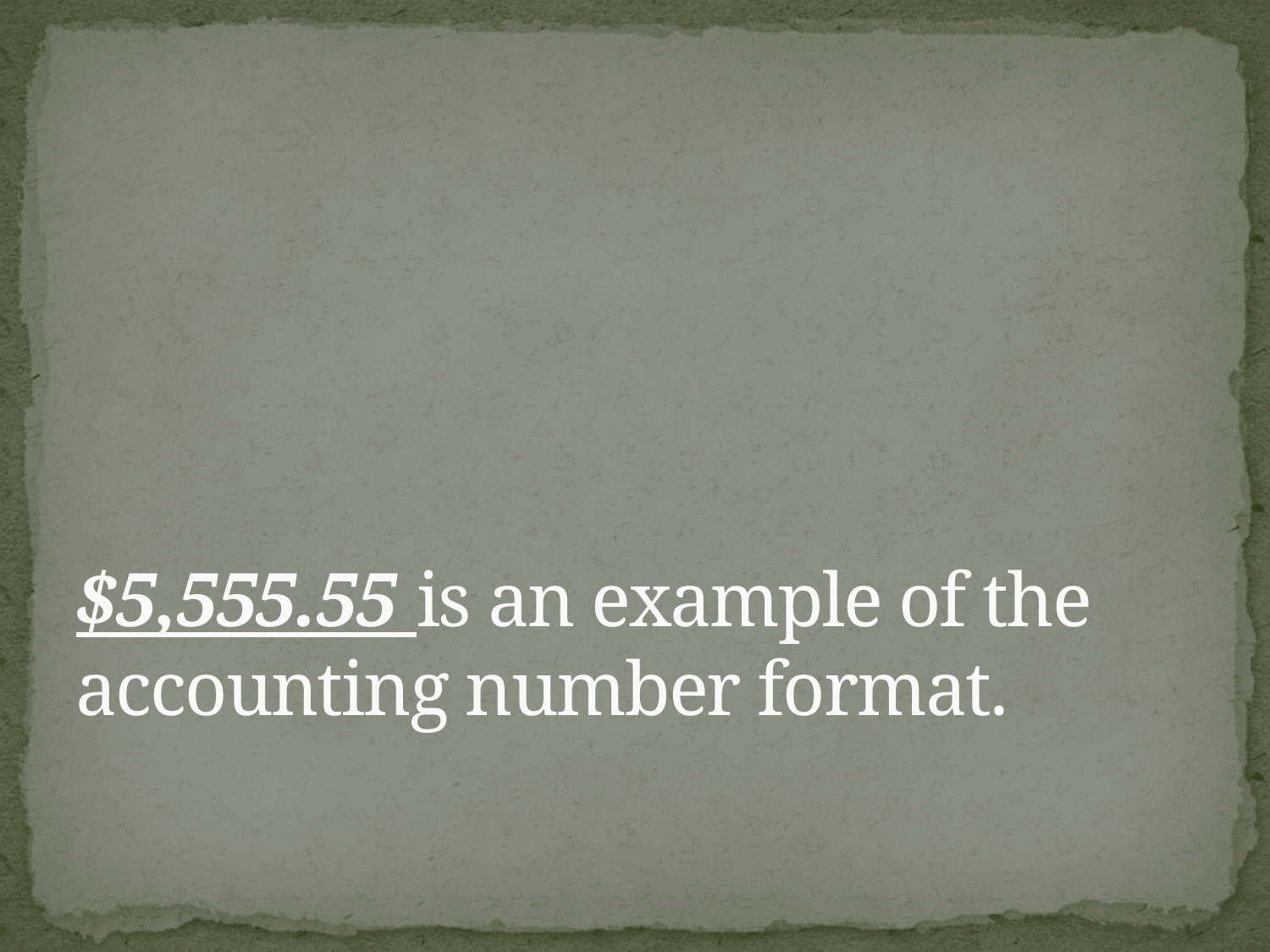

# $5,555.55 is an example of the accounting number format.